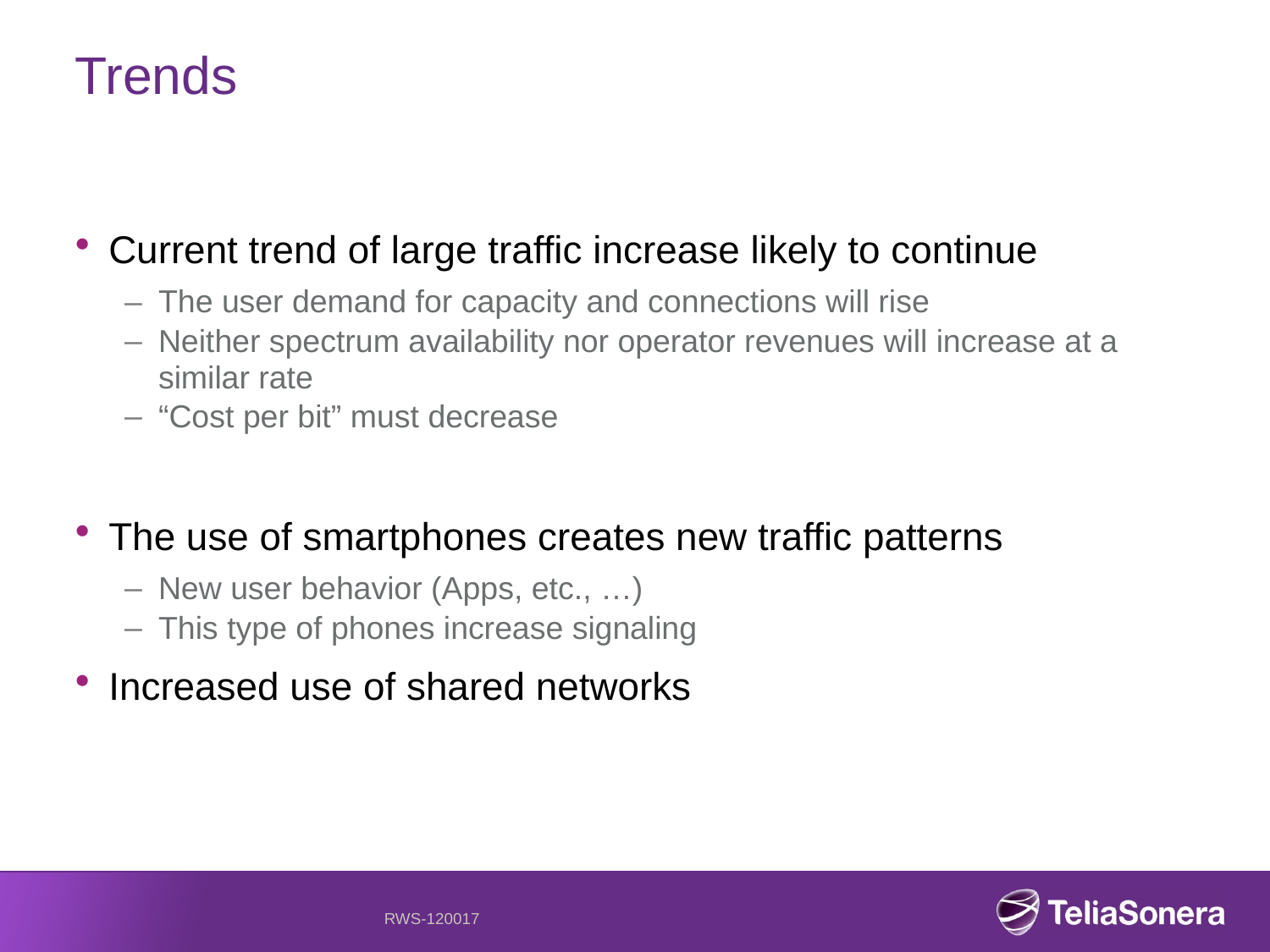

# Trends
Current trend of large traffic increase likely to continue
The user demand for capacity and connections will rise
Neither spectrum availability nor operator revenues will increase at a similar rate
“Cost per bit” must decrease

The use of smartphones creates new traffic patterns
New user behavior (Apps, etc., …)
This type of phones increase signaling
Increased use of shared networks
RWS-120017